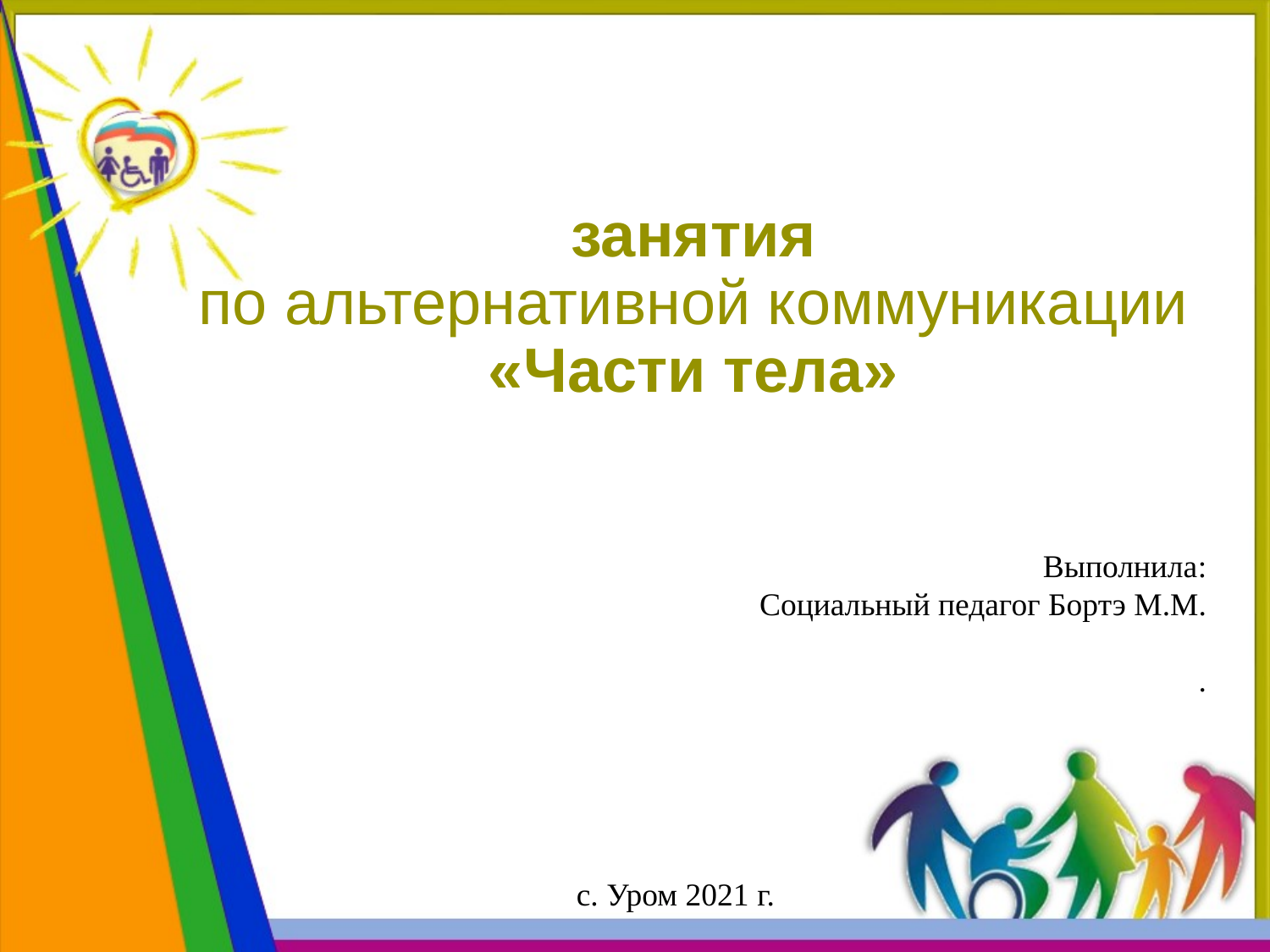

# занятия по альтернативной коммуникации «Части тела»

Выполнила:
Социальный педагог Бортэ М.М.

.
с. Уром 2021 г.